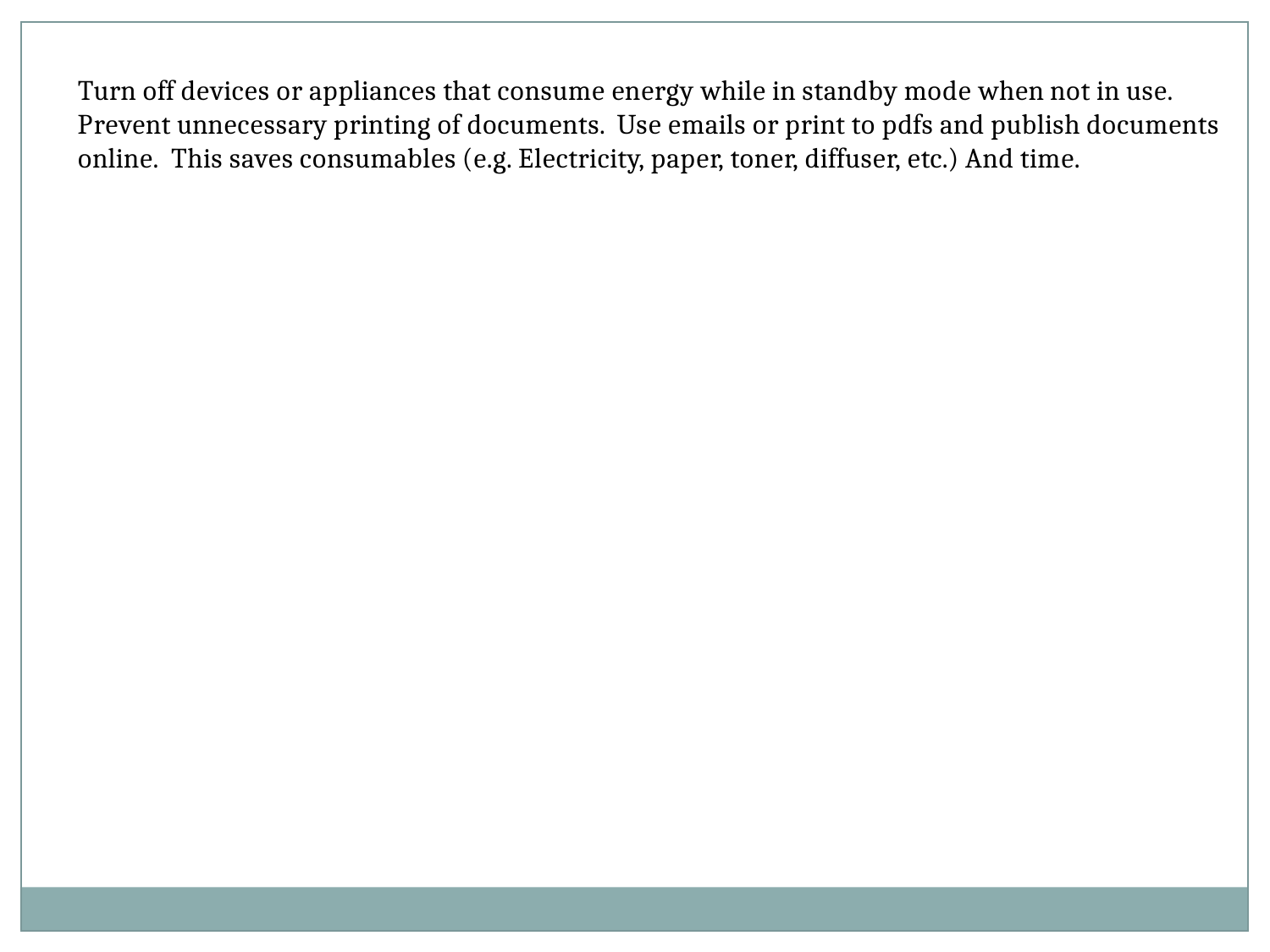

Turn off devices or appliances that consume energy while in standby mode when not in use.
Prevent unnecessary printing of documents.  Use emails or print to pdfs and publish documents online.  This saves consumables (e.g. Electricity, paper, toner, diffuser, etc.) And time.